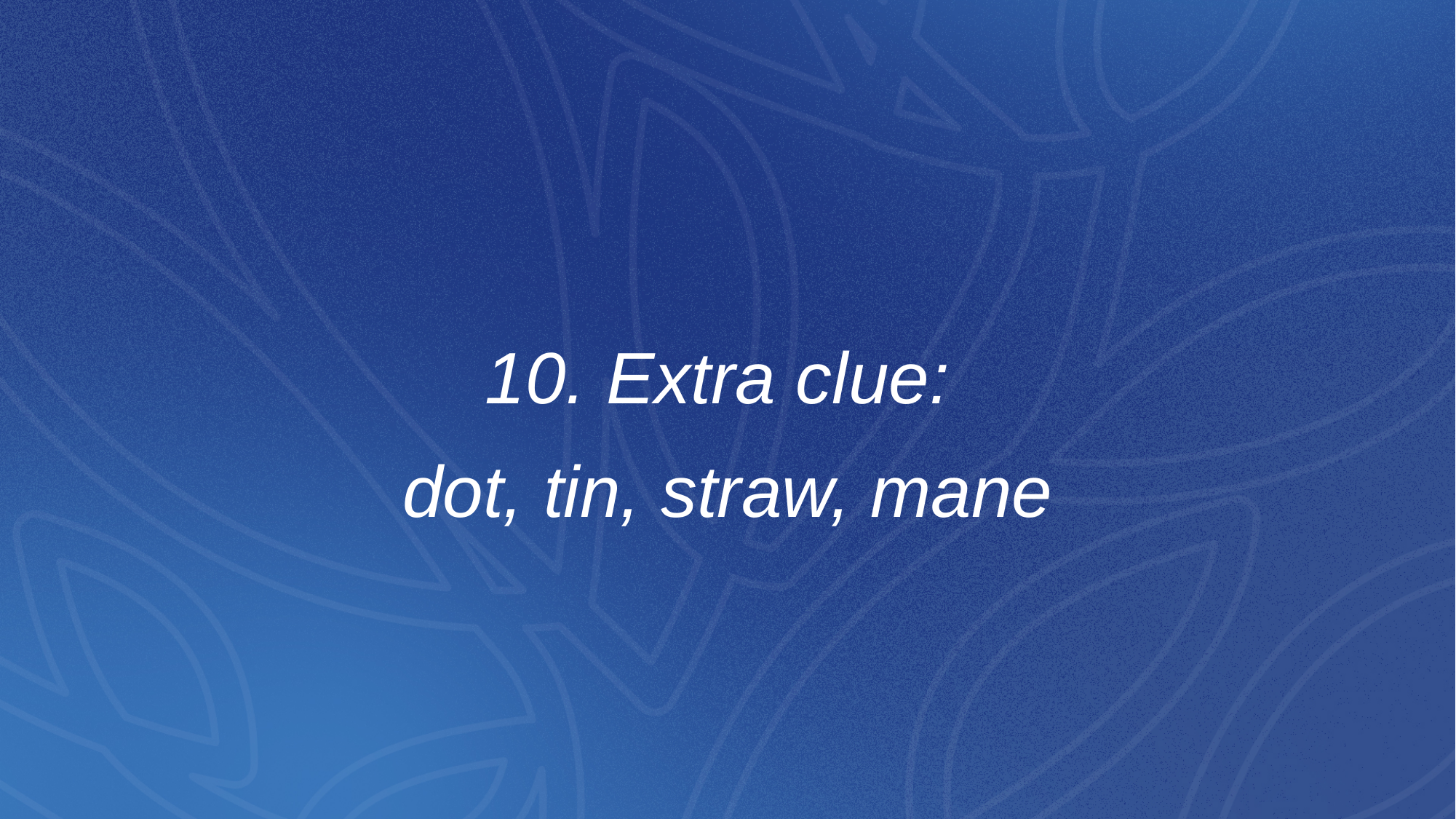

# 10. Extra clue: dot, tin, straw, mane